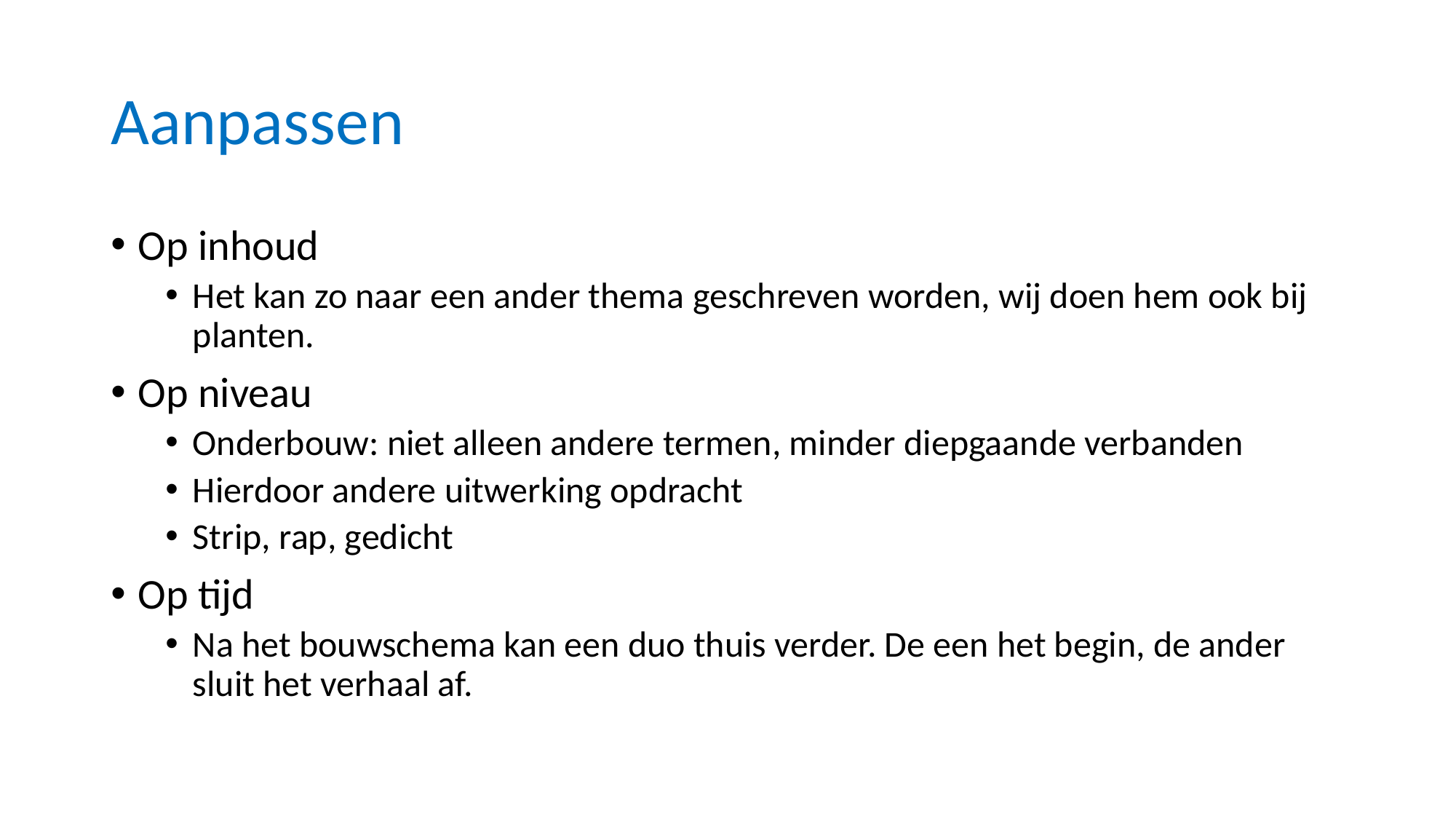

# Aanpassen
Op inhoud
Het kan zo naar een ander thema geschreven worden, wij doen hem ook bij planten.
Op niveau
Onderbouw: niet alleen andere termen, minder diepgaande verbanden
Hierdoor andere uitwerking opdracht
Strip, rap, gedicht
Op tijd
Na het bouwschema kan een duo thuis verder. De een het begin, de ander sluit het verhaal af.